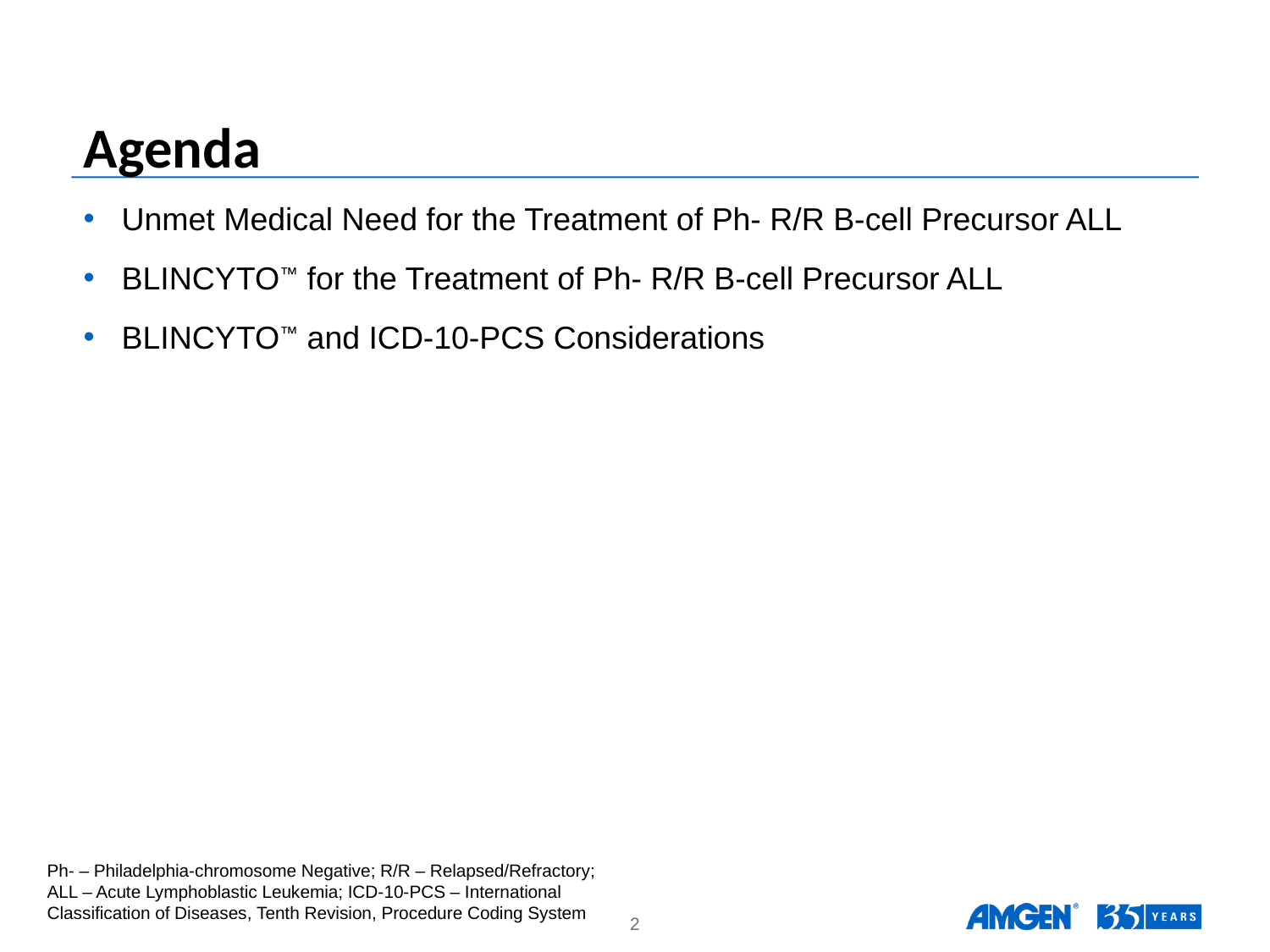

# Agenda
Unmet Medical Need for the Treatment of Ph- R/R B-cell Precursor ALL
BLINCYTO™ for the Treatment of Ph- R/R B-cell Precursor ALL
BLINCYTO™ and ICD-10-PCS Considerations

Ph- – Philadelphia-chromosome Negative; R/R – Relapsed/Refractory; ALL – Acute Lymphoblastic Leukemia; ICD-10-PCS – International Classification of Diseases, Tenth Revision, Procedure Coding System